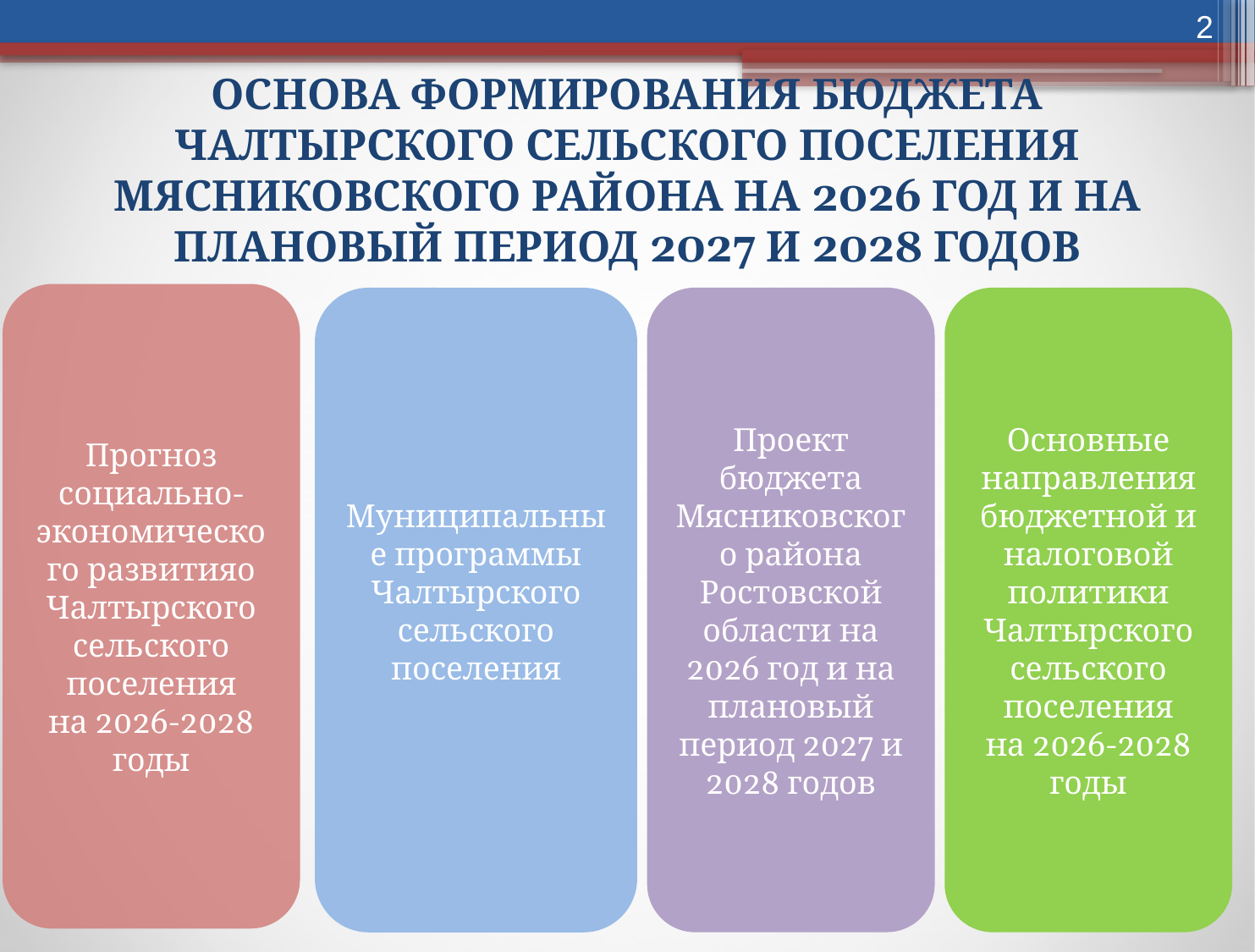

2
# Основа формирования бюджета ЧАЛТЫРСКОГО сельского поселения Мясниковского района на 2026 год и на плановый период 2027 и 2028 годов
Прогноз социально-экономического развитияо Чалтырского сельского поселения
на 2026-2028 годы
Проект бюджета Мясниковского района Ростовской области на 2026 год и на плановый период 2027 и 2028 годов
Основные направления бюджетной и налоговой политики Чалтырского сельского поселения
на 2026-2028 годы
Муниципальные программы Чалтырского сельского поселения